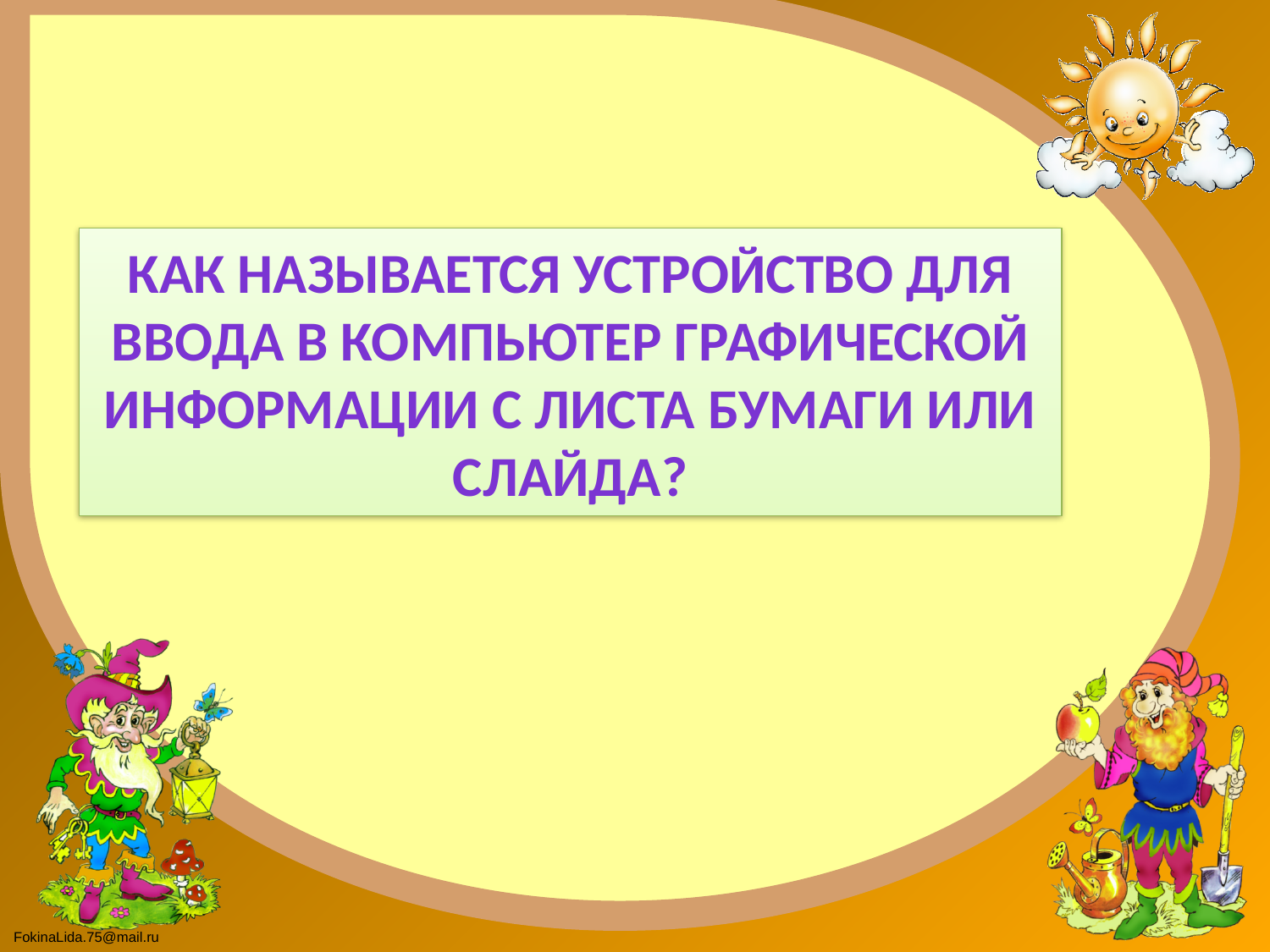

Как называется устройство для ввода в компьютер графической информации с листа бумаги или слайда?